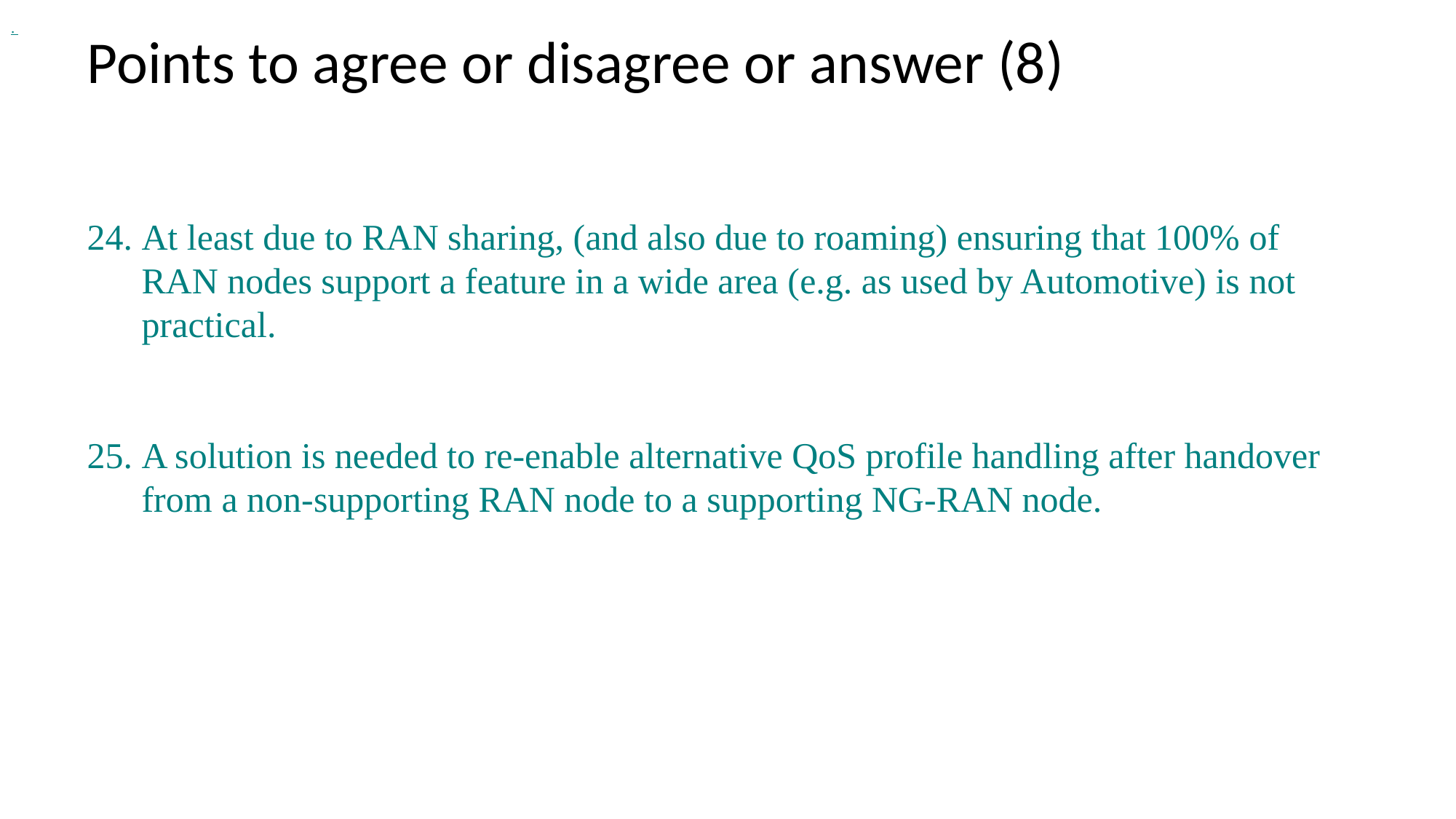

.
# Points to agree or disagree or answer (8)
At least due to RAN sharing, (and also due to roaming) ensuring that 100% of RAN nodes support a feature in a wide area (e.g. as used by Automotive) is not practical.

A solution is needed to re-enable alternative QoS profile handling after handover from a non-supporting RAN node to a supporting NG-RAN node.